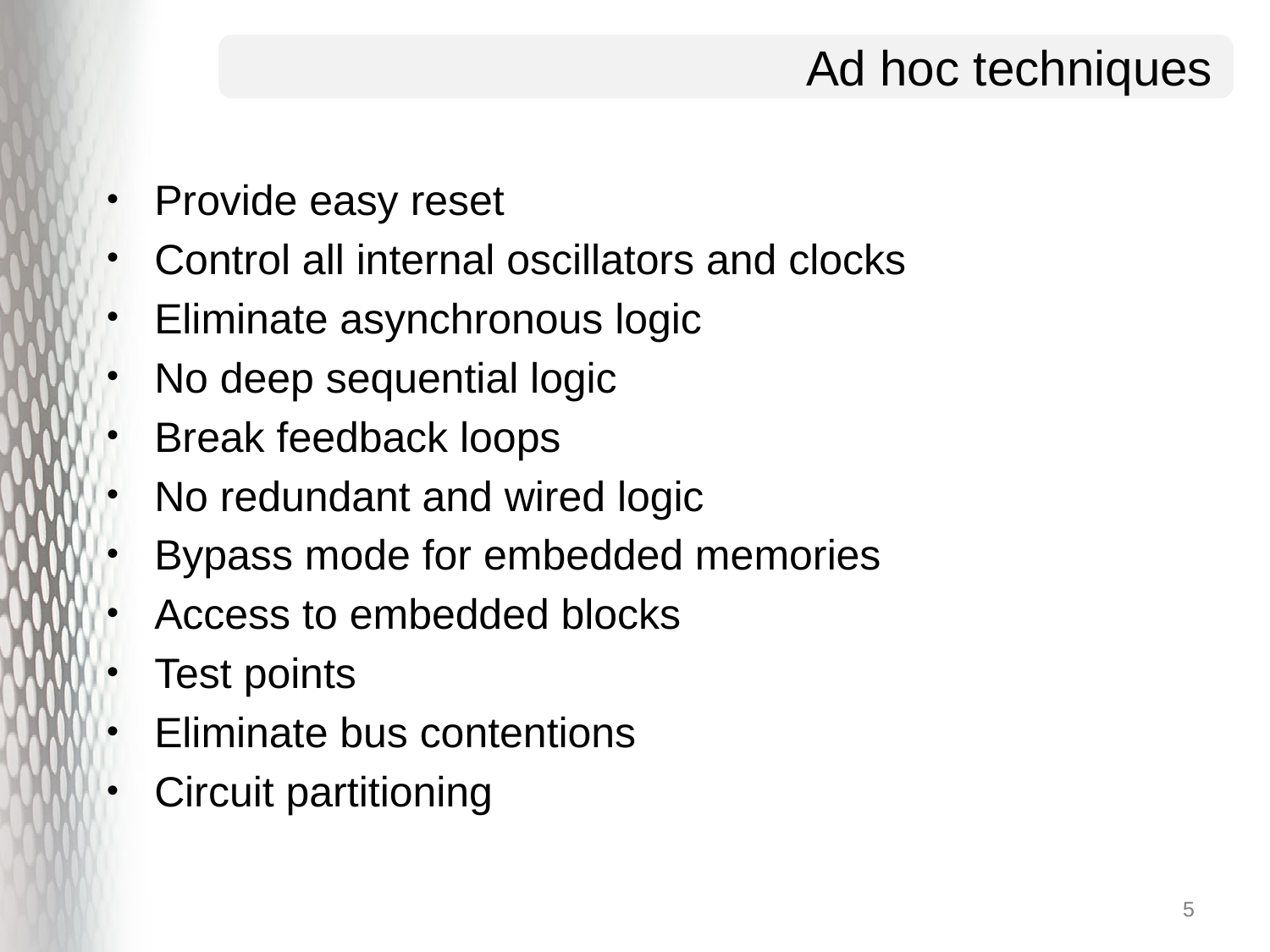

# Ad hoc techniques
Provide easy reset
Control all internal oscillators and clocks
Eliminate asynchronous logic
No deep sequential logic
Break feedback loops
No redundant and wired logic
Bypass mode for embedded memories
Access to embedded blocks
Test points
Eliminate bus contentions
Circuit partitioning